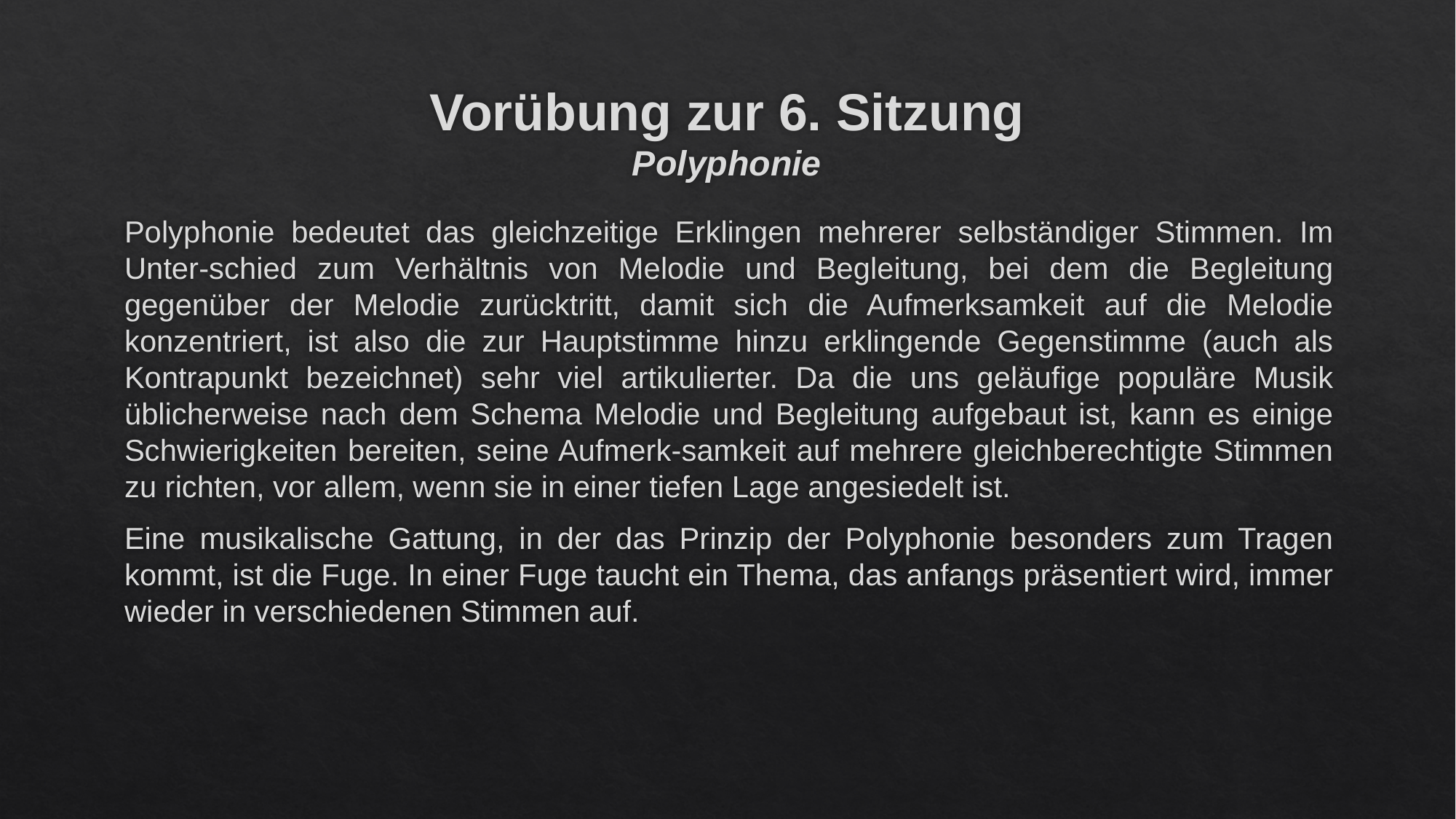

# Vorübung zur 6. Sitzung Polyphonie
Polyphonie bedeutet das gleichzeitige Erklingen mehrerer selbständiger Stimmen. Im Unter-schied zum Verhältnis von Melodie und Begleitung, bei dem die Begleitung gegenüber der Melodie zurücktritt, damit sich die Aufmerksamkeit auf die Melodie konzentriert, ist also die zur Hauptstimme hinzu erklingende Gegenstimme (auch als Kontrapunkt bezeichnet) sehr viel artikulierter. Da die uns geläufige populäre Musik üblicherweise nach dem Schema Melodie und Begleitung aufgebaut ist, kann es einige Schwierigkeiten bereiten, seine Aufmerk-samkeit auf mehrere gleichberechtigte Stimmen zu richten, vor allem, wenn sie in einer tiefen Lage angesiedelt ist.
Eine musikalische Gattung, in der das Prinzip der Polyphonie besonders zum Tragen kommt, ist die Fuge. In einer Fuge taucht ein Thema, das anfangs präsentiert wird, immer wieder in verschiedenen Stimmen auf.